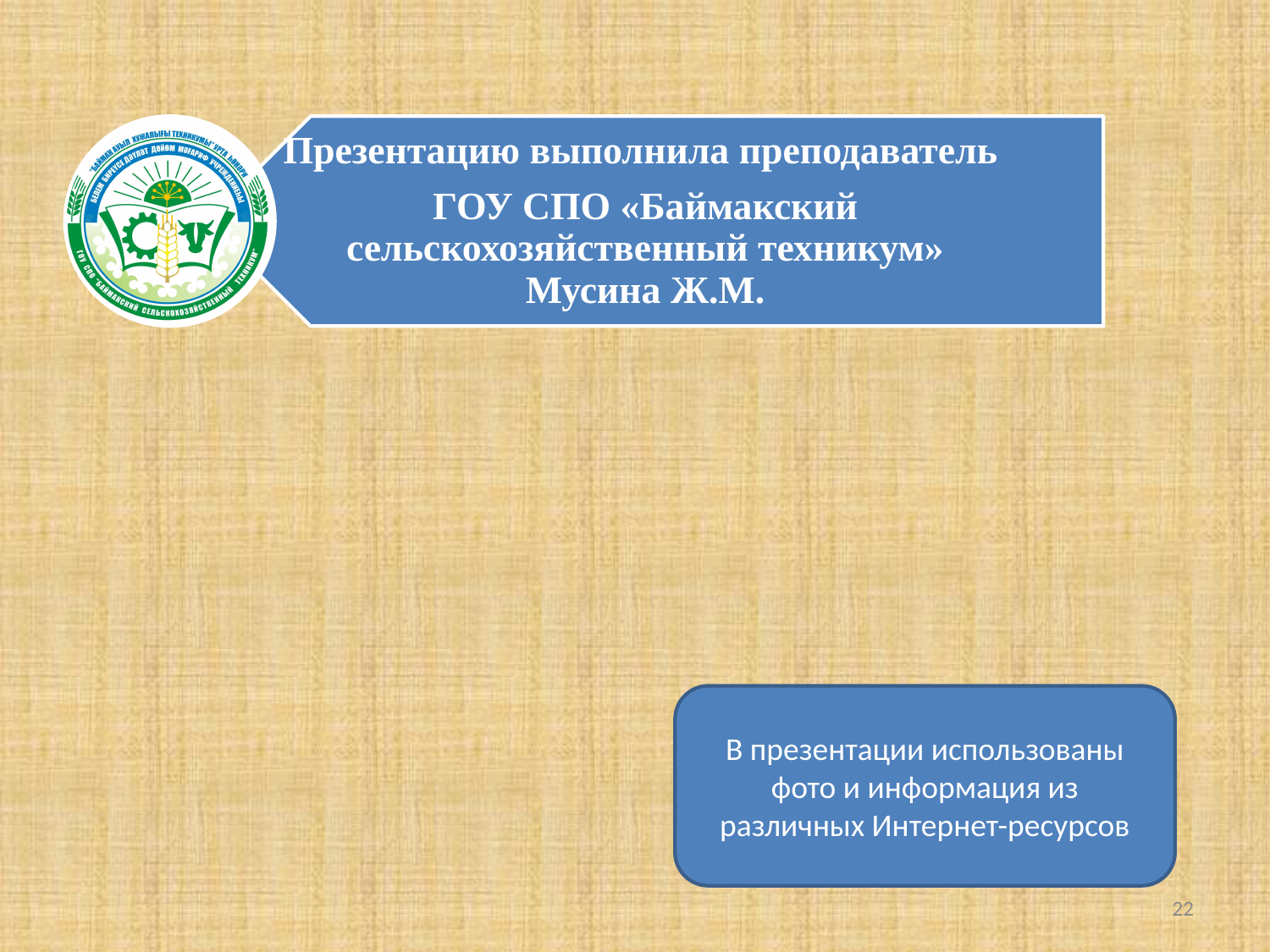

Презентацию выполнила преподаватель
ГОУ СПО «Баймакский сельскохозяйственный техникум» Мусина Ж.М.
В презентации использованы фото и информация из различных Интернет-ресурсов
22